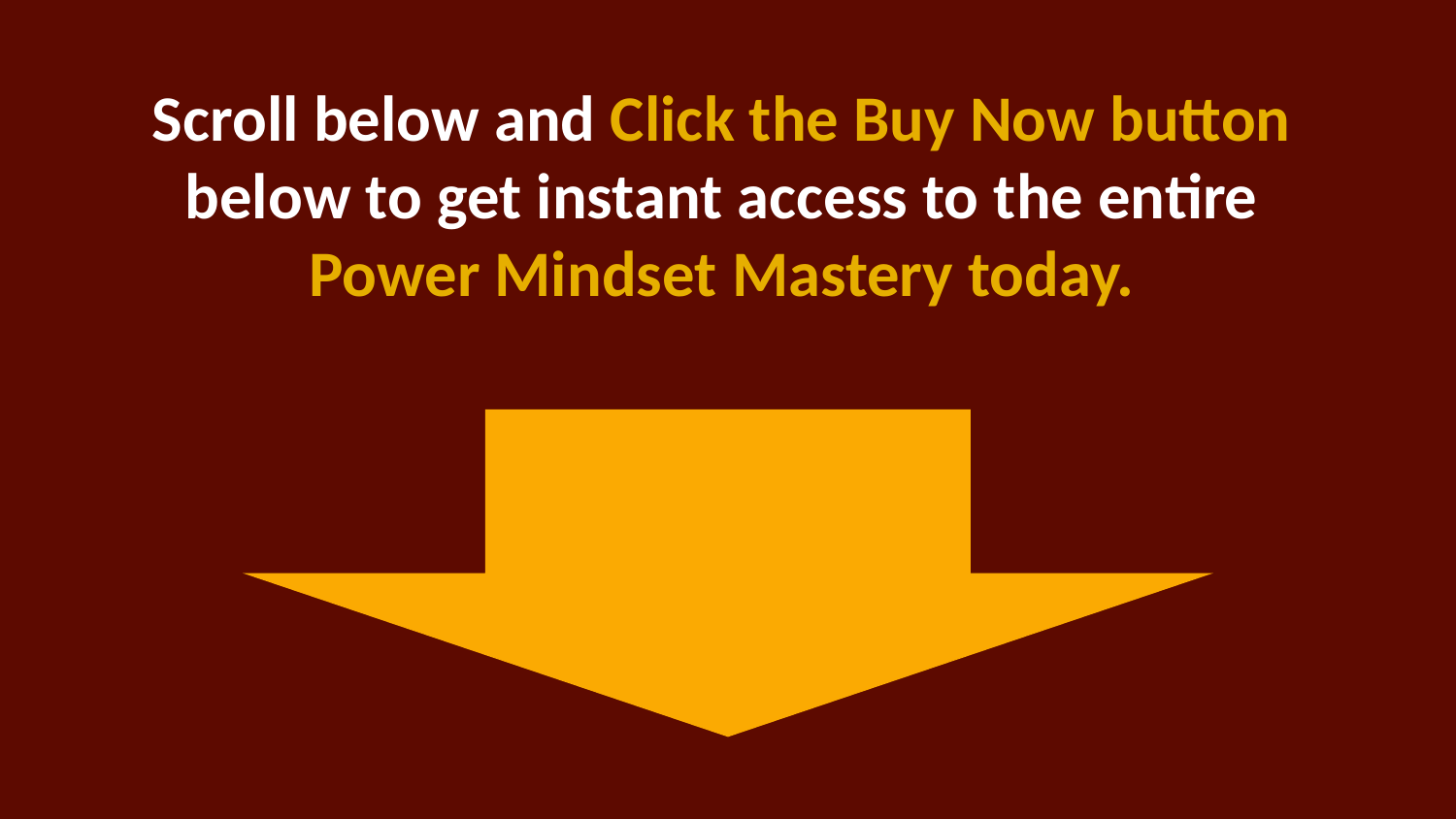

Scroll below and Click the Buy Now button below to get instant access to the entire Power Mindset Mastery today.